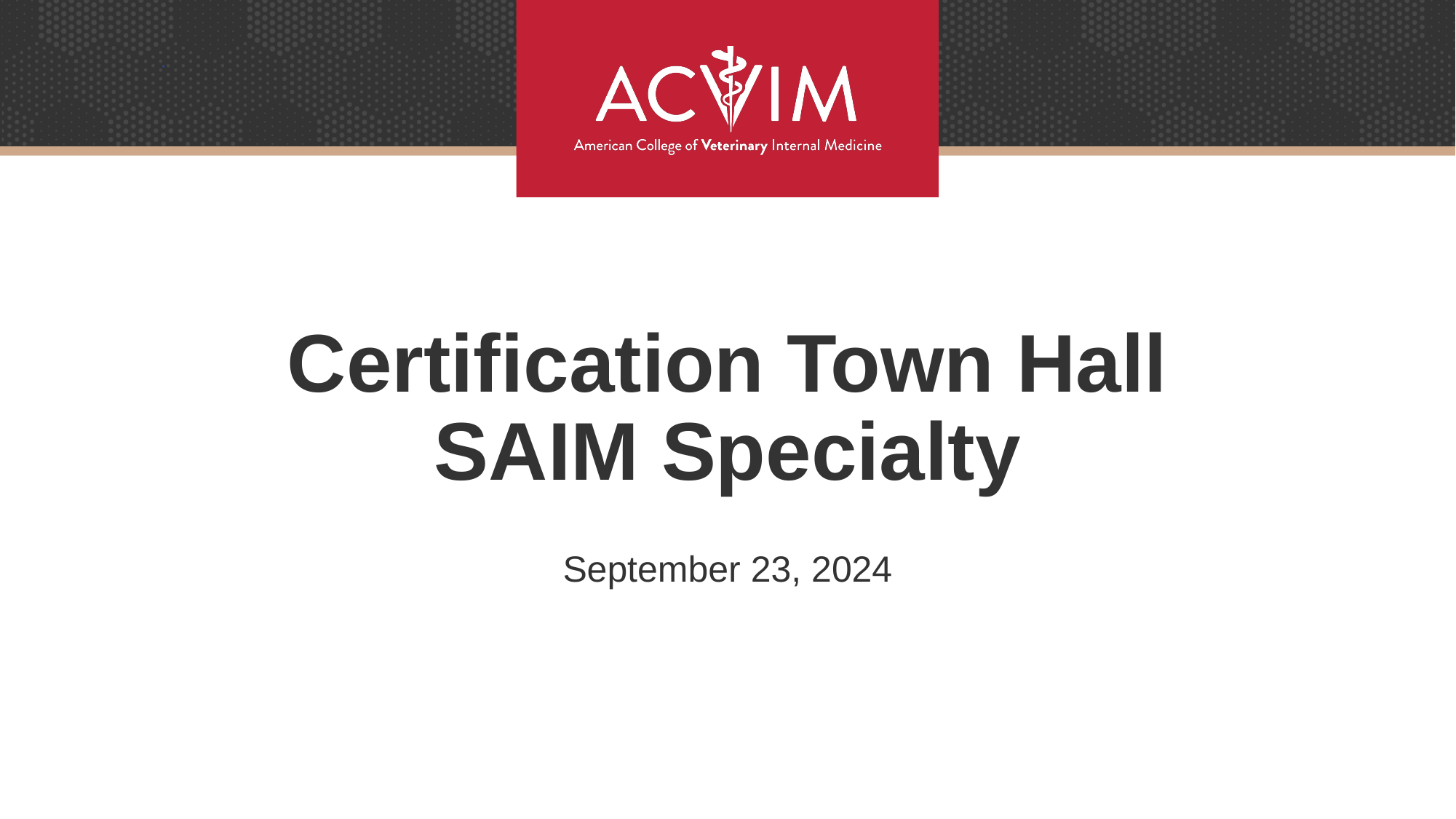

# Certification Town Hall SAIM Specialty
September 23, 2024